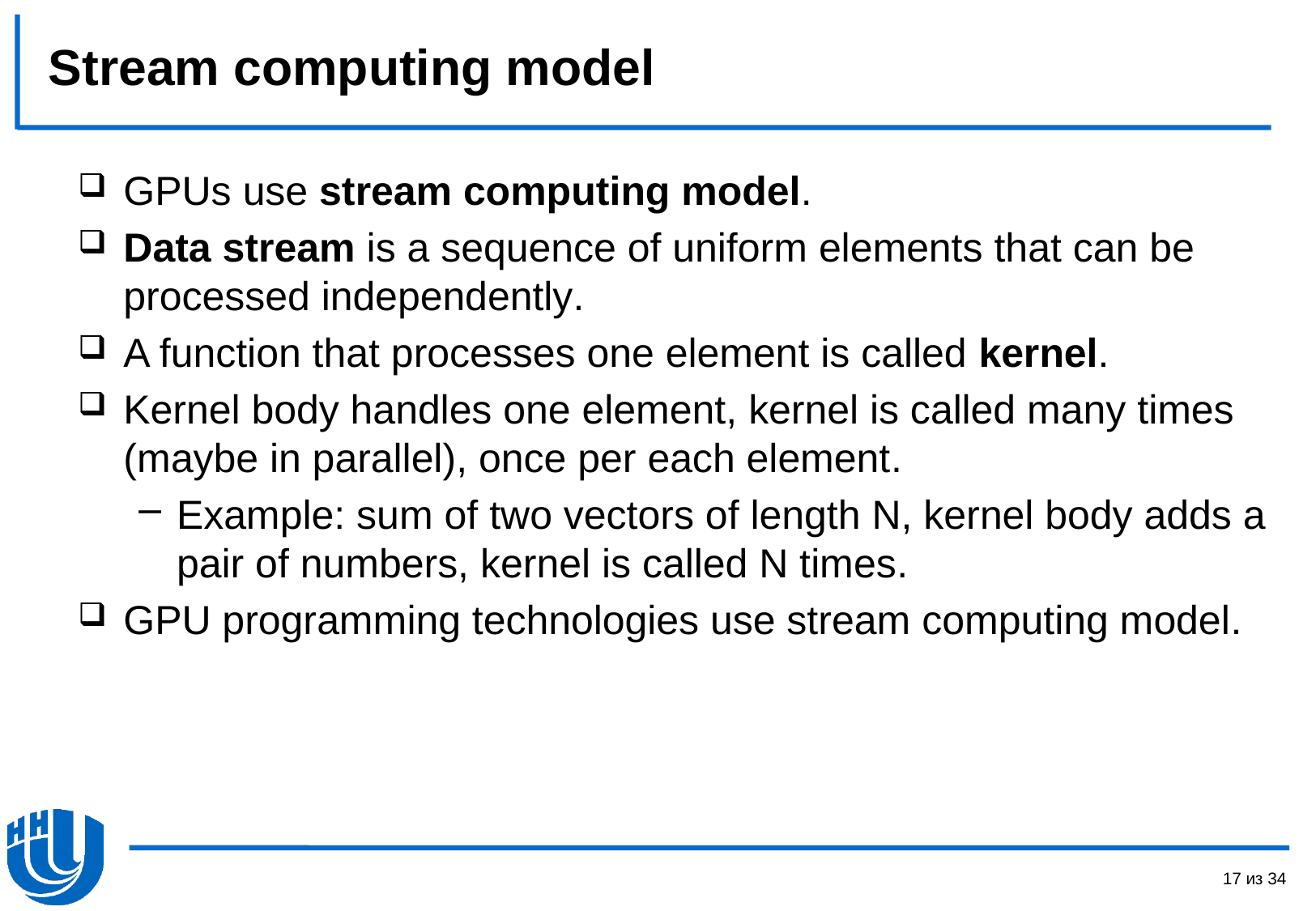

# Stream computing model
GPUs use stream computing model.
Data stream is a sequence of uniform elements that can be processed independently.
A function that processes one element is called kernel.
Kernel body handles one element, kernel is called many times (maybe in parallel), once per each element.
Example: sum of two vectors of length N, kernel body adds a pair of numbers, kernel is called N times.
GPU programming technologies use stream computing model.

17